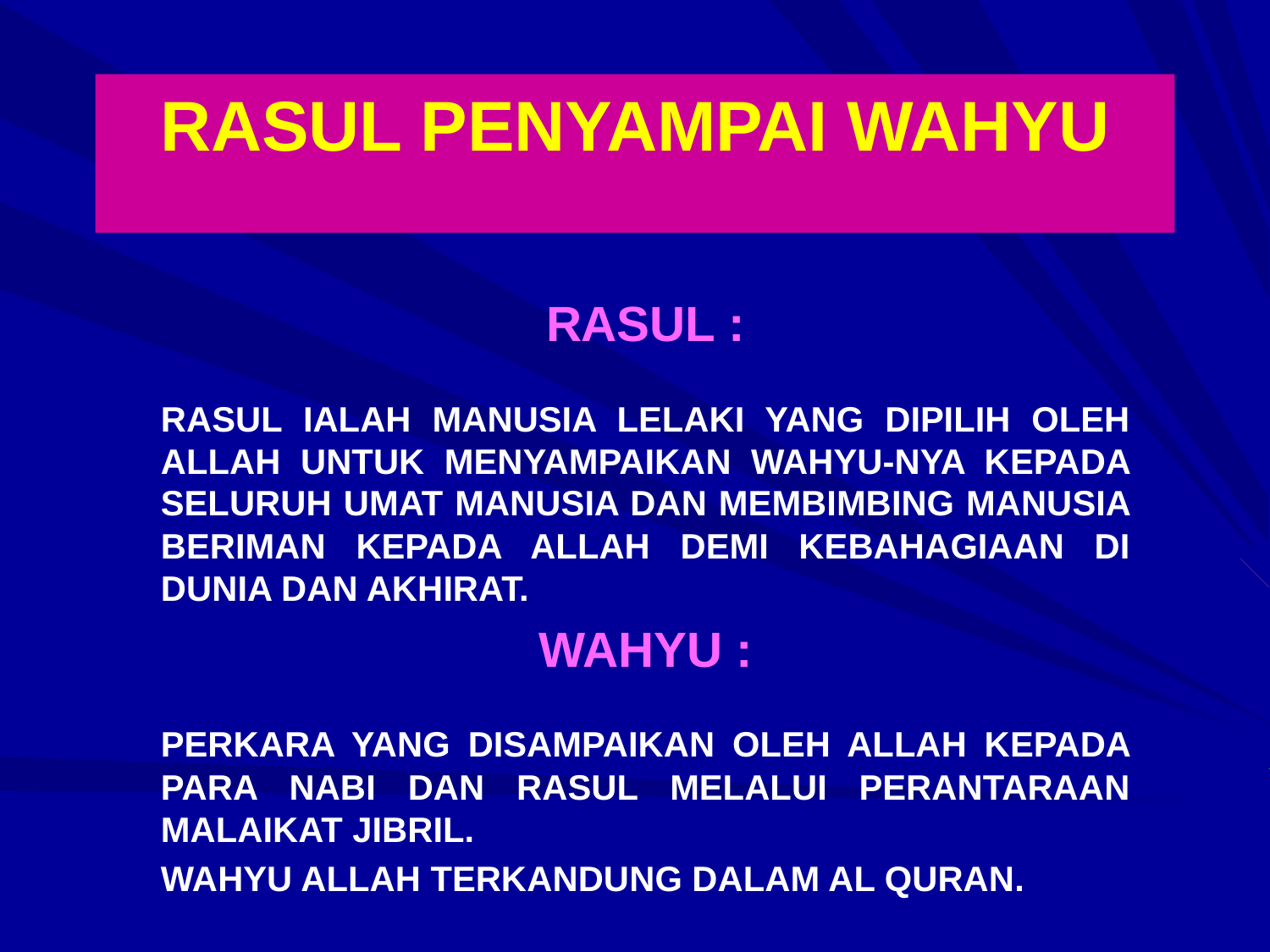

# RASUL PENYAMPAI WAHYU
RASUL :

RASUL IALAH MANUSIA LELAKI YANG DIPILIH OLEH ALLAH UNTUK MENYAMPAIKAN WAHYU-NYA KEPADA SELURUH UMAT MANUSIA DAN MEMBIMBING MANUSIA BERIMAN KEPADA ALLAH DEMI KEBAHAGIAAN DI DUNIA DAN AKHIRAT.
WAHYU :

PERKARA YANG DISAMPAIKAN OLEH ALLAH KEPADA PARA NABI DAN RASUL MELALUI PERANTARAAN MALAIKAT JIBRIL.
WAHYU ALLAH TERKANDUNG DALAM AL QURAN.